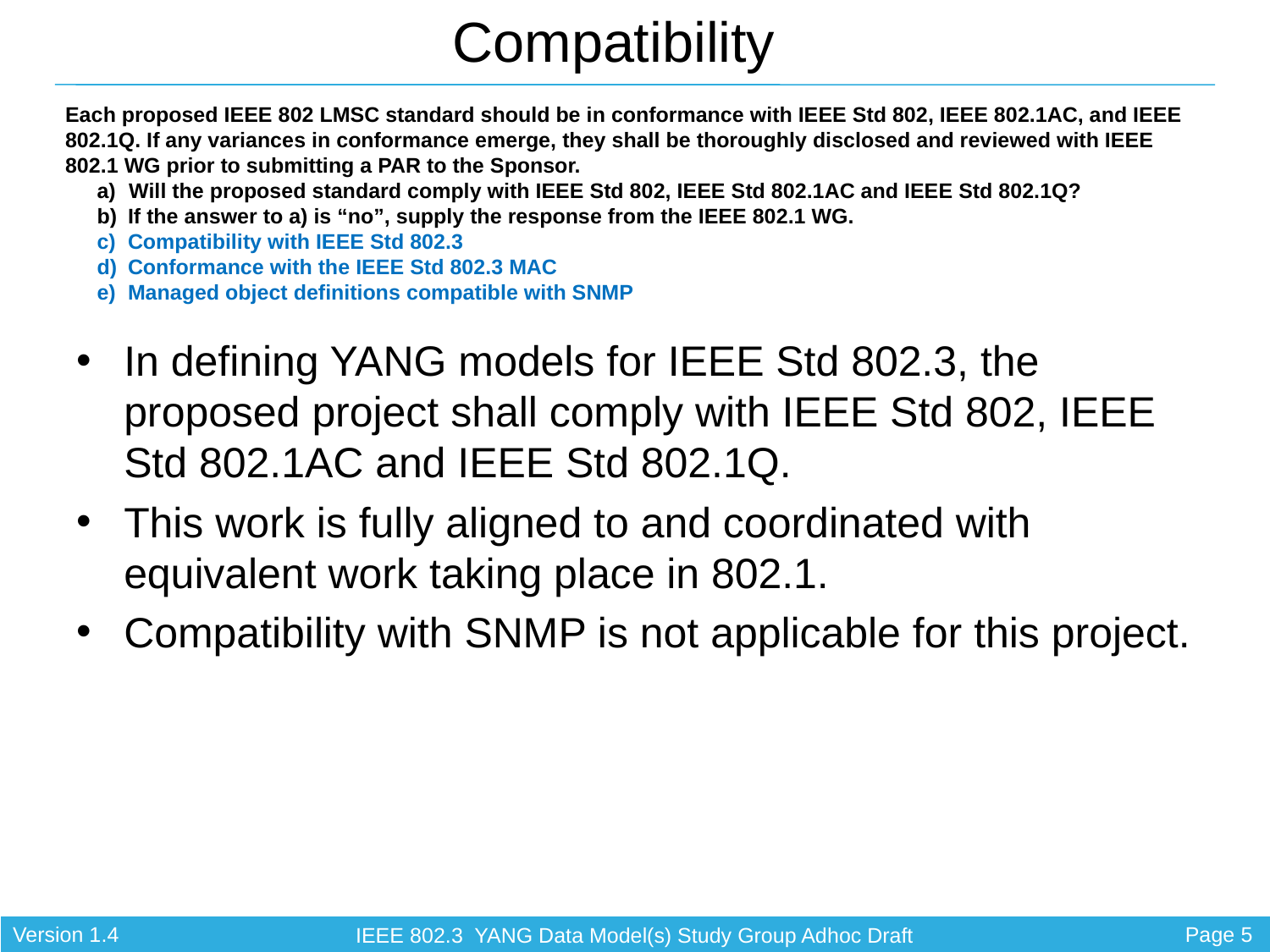

In defining YANG models for IEEE Std 802.3, the proposed project shall comply with IEEE Std 802, IEEE Std 802.1AC and IEEE Std 802.1Q.
This work is fully aligned to and coordinated with equivalent work taking place in 802.1.
Compatibility with SNMP is not applicable for this project.